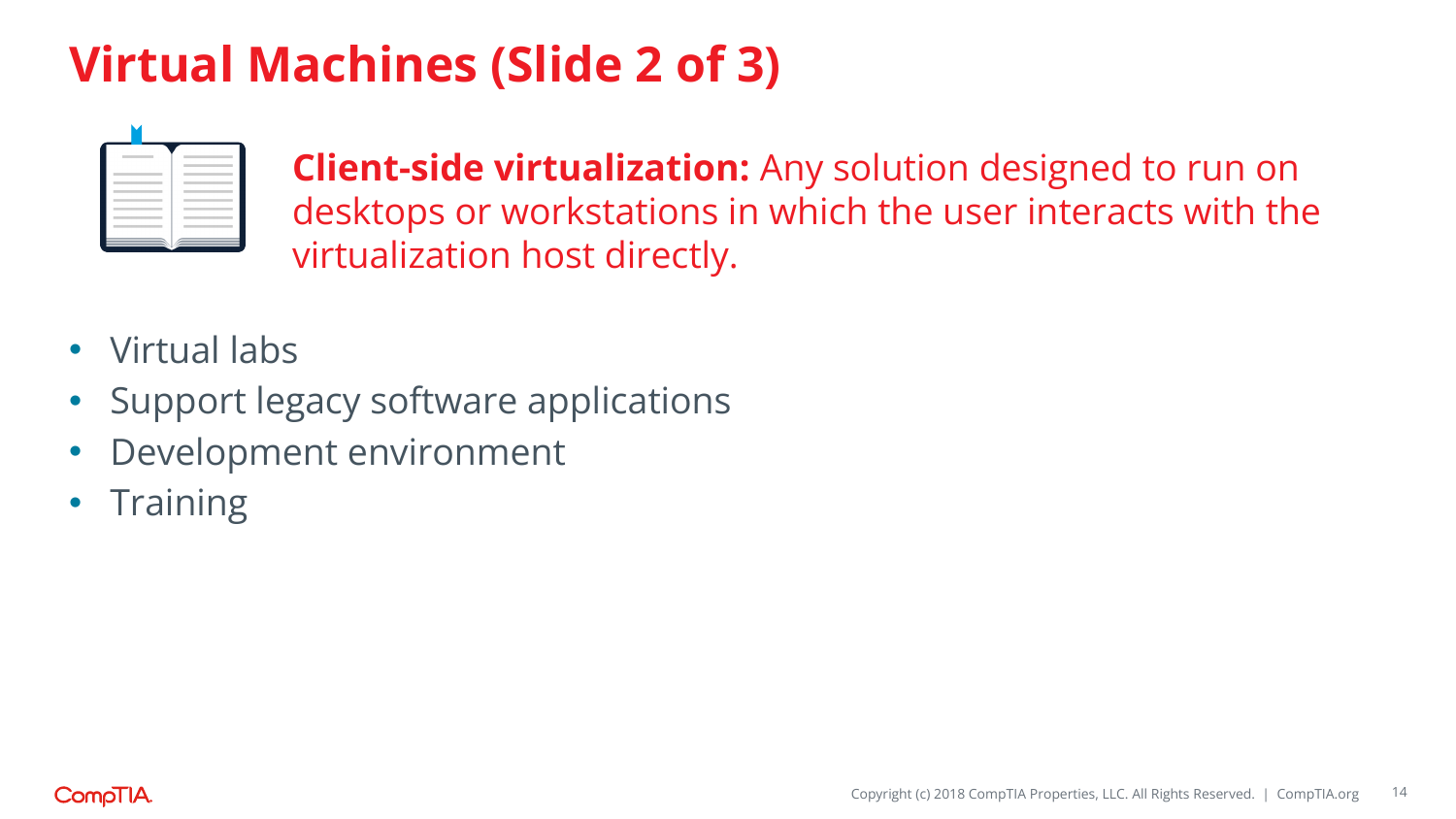

# Virtual Machines (Slide 2 of 3)
Client-side virtualization: Any solution designed to run on desktops or workstations in which the user interacts with the virtualization host directly.
Virtual labs
Support legacy software applications
Development environment
Training
14